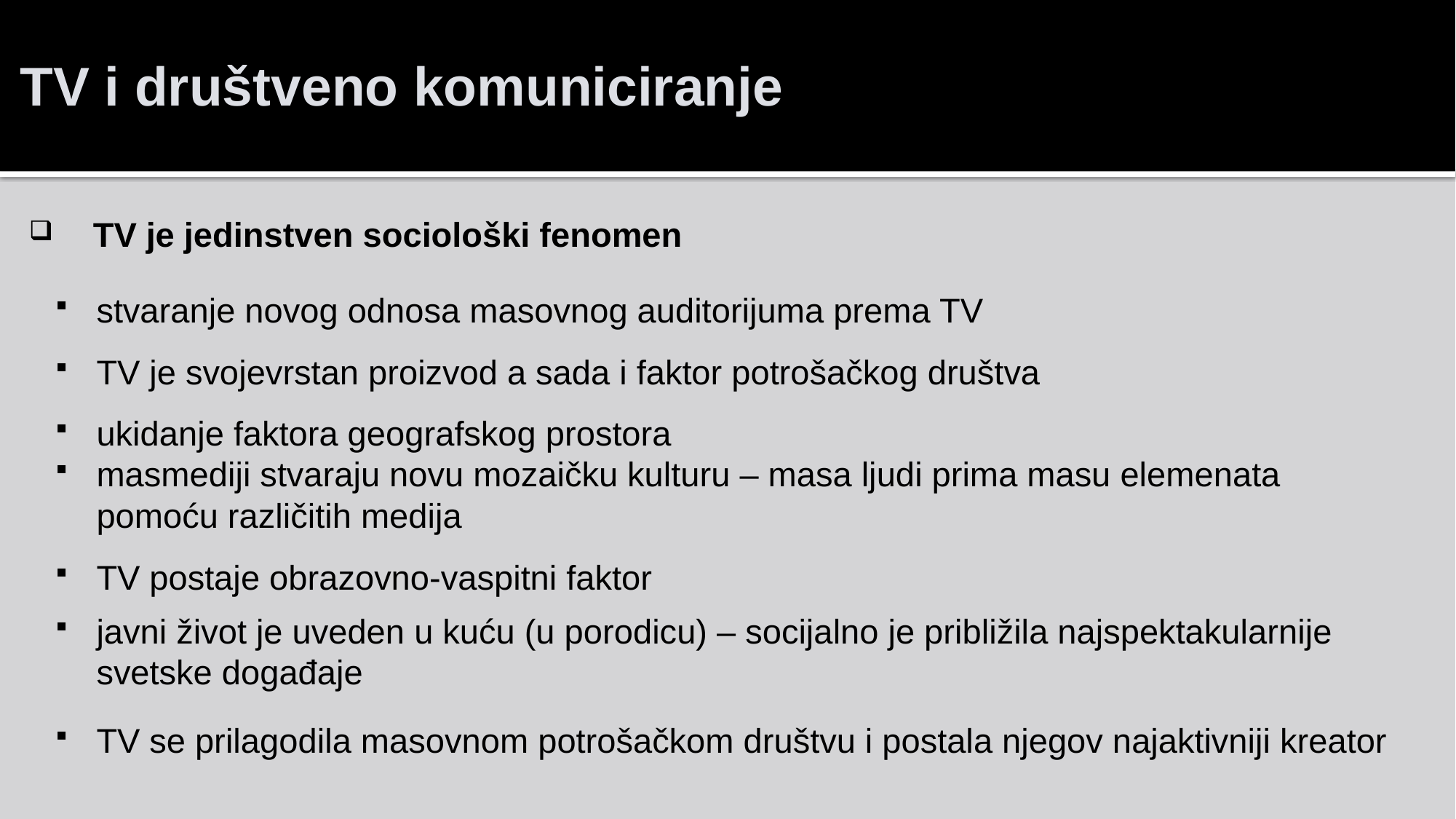

# TV i društveno komuniciranje

TV je jedinstven sociološki fenomen

stvaranje novog odnosa masovnog auditorijuma prema TV
TV je svojevrstan proizvod a sada i faktor potrošačkog društva
ukidanje faktora geografskog prostora
masmediji stvaraju novu mozaičku kulturu – masa ljudi prima masu elemenata pomoću različitih medija
TV postaje obrazovno-vaspitni faktor

javni život je uveden u kuću (u porodicu) – socijalno je približila najspektakularnije svetske događaje

TV se prilagodila masovnom potrošačkom društvu i postala njegov najaktivniji kreator